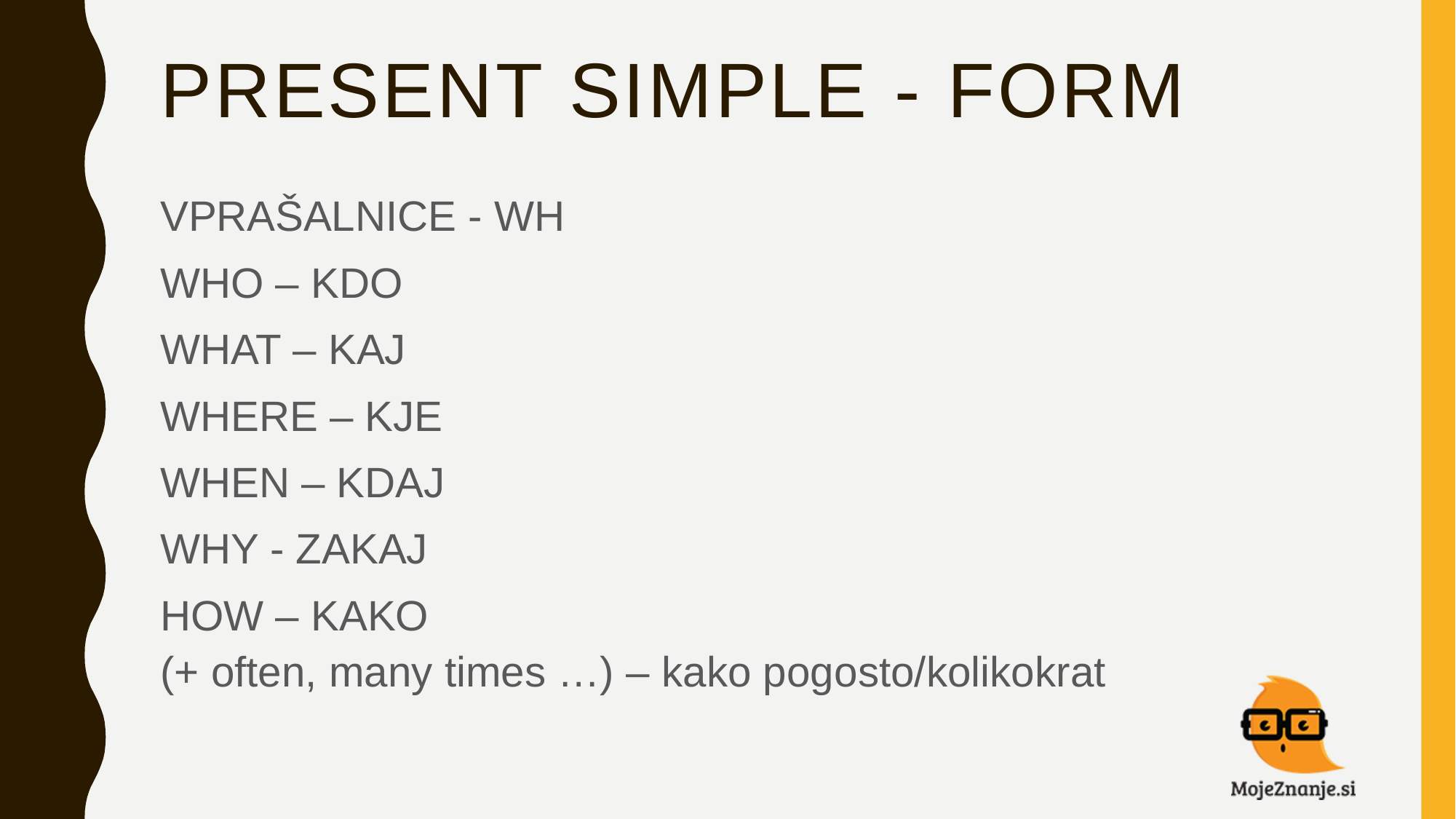

# PRESENT SIMPLE - FORM
VPRAŠALNICE - WH
WHO – KDO
WHAT – KAJ
WHERE – KJE
WHEN – KDAJ
WHY - ZAKAJ
HOW – KAKO
(+ often, many times …) – kako pogosto/kolikokrat